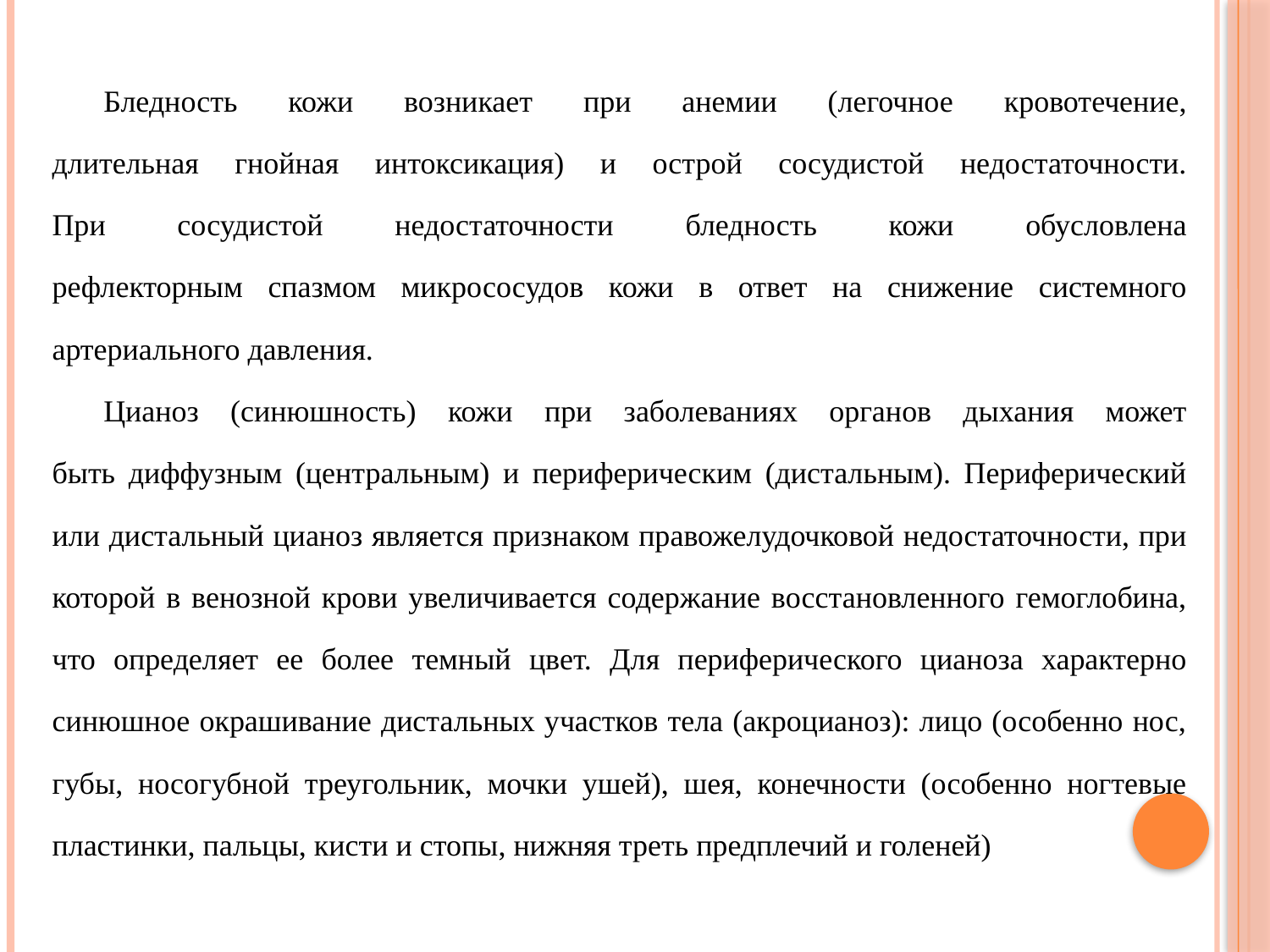

Бледность кожи возникает при анемии (легочное кровотечение,
длительная гнойная интоксикация) и острой сосудистой недостаточности.
При сосудистой недостаточности бледность кожи обусловлена
рефлекторным спазмом микрососудов кожи в ответ на снижение системного
артериального давления.
Цианоз (синюшность) кожи при заболеваниях органов дыхания может
быть диффузным (центральным) и периферическим (дистальным). Периферический или дистальный цианоз является признаком правожелудочковой недостаточности, при которой в венозной крови увеличивается содержание восстановленного гемоглобина, что определяет ее более темный цвет. Для периферического цианоза характерно синюшное окрашивание дистальных участков тела (акроцианоз): лицо (особенно нос, губы, носогубной треугольник, мочки ушей), шея, конечности (особенно ногтевые пластинки, пальцы, кисти и стопы, нижняя треть предплечий и голеней)